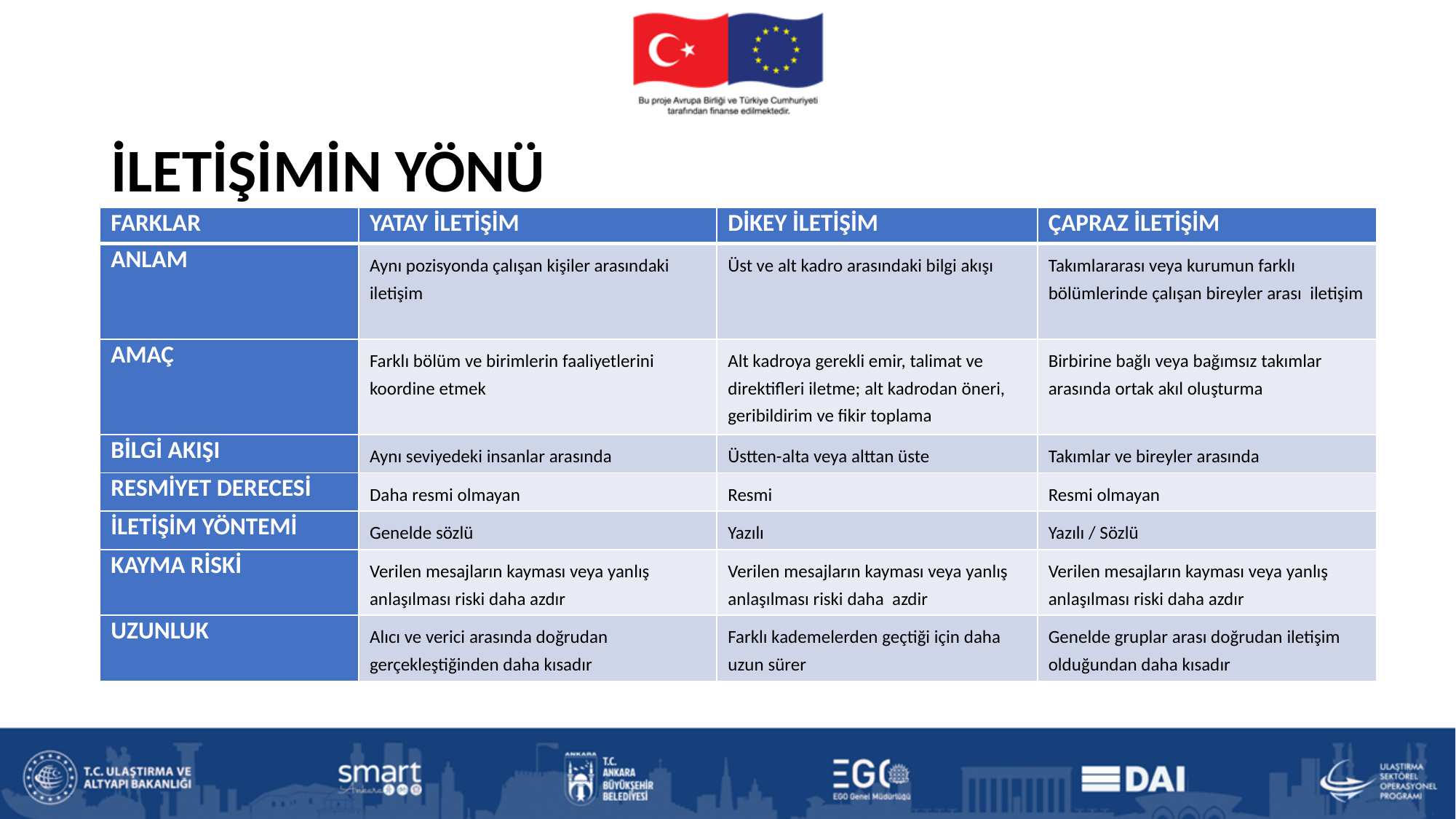

# İLETİŞİMİN YÖNÜ
| FARKLAR | YATAY İLETİŞİM | DİKEY İLETİŞİM | ÇAPRAZ İLETİŞİM |
| --- | --- | --- | --- |
| ANLAM | Aynı pozisyonda çalışan kişiler arasındaki iletişim | Üst ve alt kadro arasındaki bilgi akışı | Takımlararası veya kurumun farklı bölümlerinde çalışan bireyler arası iletişim |
| AMAÇ | Farklı bölüm ve birimlerin faaliyetlerini koordine etmek | Alt kadroya gerekli emir, talimat ve direktifleri iletme; alt kadrodan öneri, geribildirim ve fikir toplama | Birbirine bağlı veya bağımsız takımlar arasında ortak akıl oluşturma |
| BİLGİ AKIŞI | Aynı seviyedeki insanlar arasında | Üstten-alta veya alttan üste | Takımlar ve bireyler arasında |
| RESMİYET DERECESİ | Daha resmi olmayan | Resmi | Resmi olmayan |
| İLETİŞİM YÖNTEMİ | Genelde sözlü | Yazılı | Yazılı / Sözlü |
| KAYMA RİSKİ | Verilen mesajların kayması veya yanlış anlaşılması riski daha azdır | Verilen mesajların kayması veya yanlış anlaşılması riski daha azdir | Verilen mesajların kayması veya yanlış anlaşılması riski daha azdır |
| UZUNLUK | Alıcı ve verici arasında doğrudan gerçekleştiğinden daha kısadır | Farklı kademelerden geçtiği için daha uzun sürer | Genelde gruplar arası doğrudan iletişim olduğundan daha kısadır |